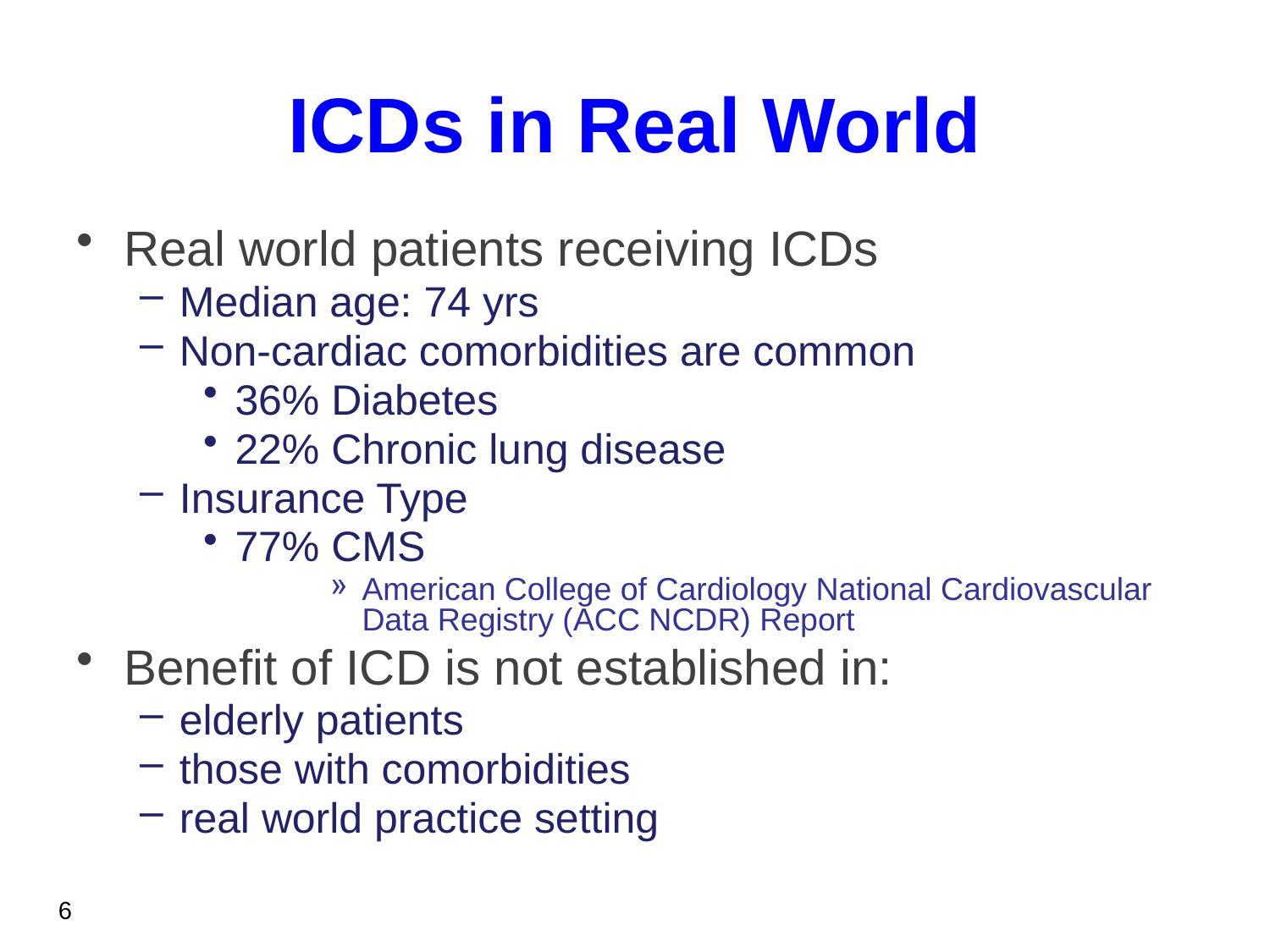

ICDs in Real World
Real world patients receiving ICDs
Median age: 74 yrs
Non-cardiac comorbidities are common
36% Diabetes
22% Chronic lung disease
Insurance Type
77% CMS
American College of Cardiology National Cardiovascular Data Registry (ACC NCDR) Report
Benefit of ICD is not established in:
elderly patients
those with comorbidities
real world practice setting
6